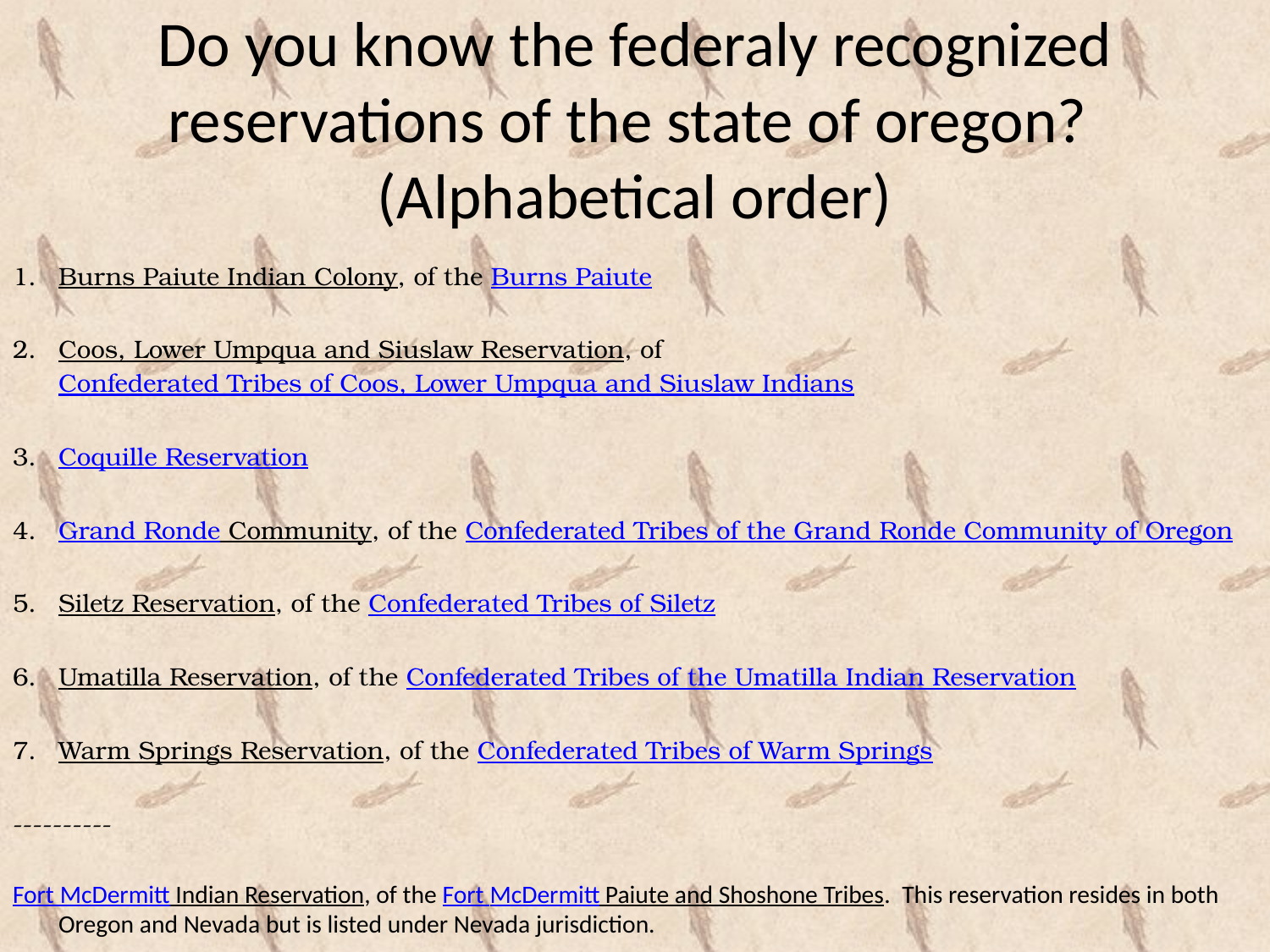

# Do you know the federaly recognized reservations of the state of oregon?  (Alphabetical order)
Burns Paiute Indian Colony, of the Burns Paiute

Coos, Lower Umpqua and Siuslaw Reservation, of Confederated Tribes of Coos, Lower Umpqua and Siuslaw Indians

Coquille Reservation

Grand Ronde Community, of the Confederated Tribes of the Grand Ronde Community of Oregon

Siletz Reservation, of the Confederated Tribes of Siletz

Umatilla Reservation, of the Confederated Tribes of the Umatilla Indian Reservation

Warm Springs Reservation, of the Confederated Tribes of Warm Springs

----------

Fort McDermitt Indian Reservation, of the Fort McDermitt Paiute and Shoshone Tribes.  This reservation resides in both Oregon and Nevada but is listed under Nevada jurisdiction.